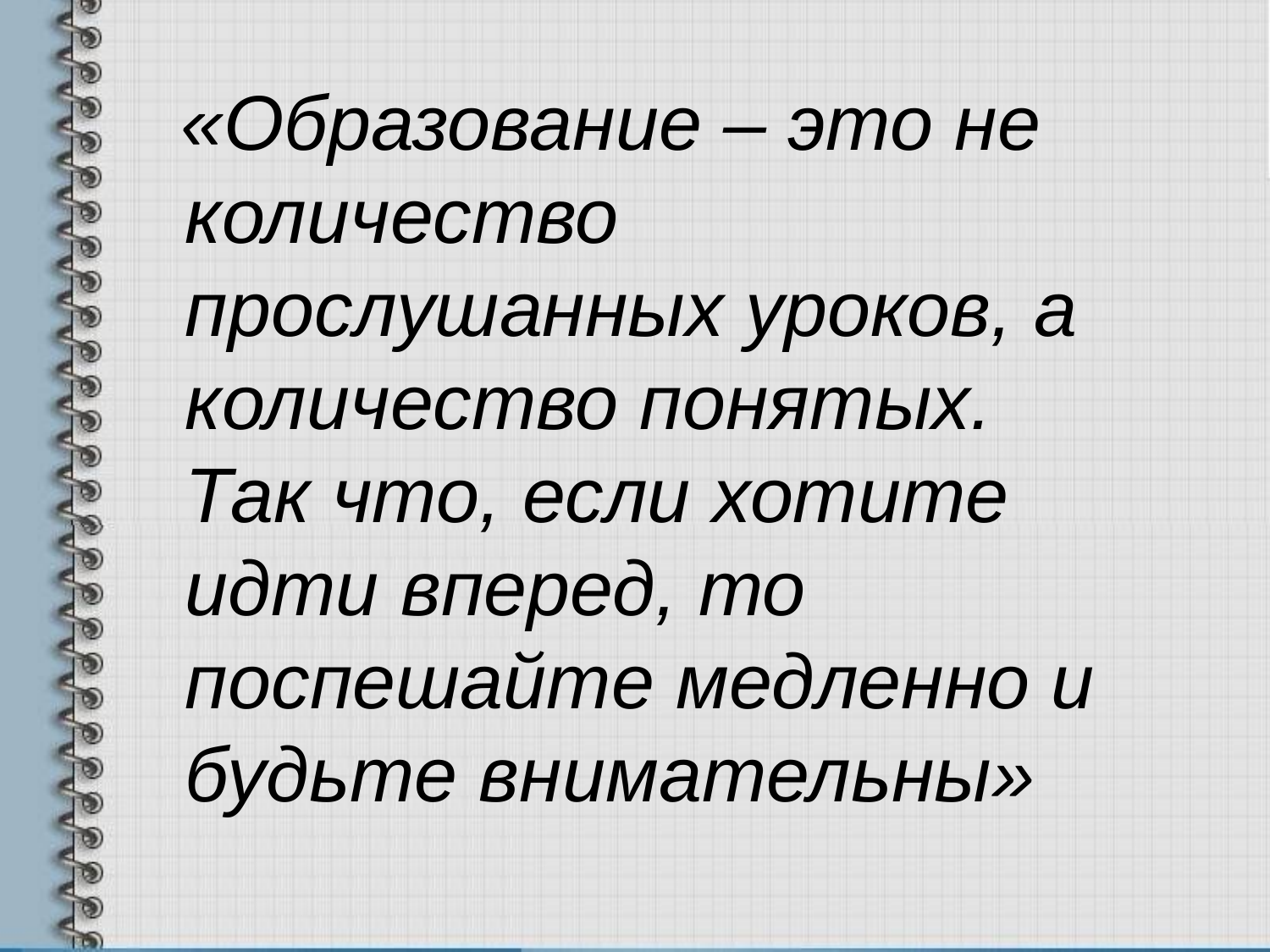

«Образование – это не количество прослушанных уроков, а количество понятых. Так что, если хотите идти вперед, то поспешайте медленно и будьте внимательны»